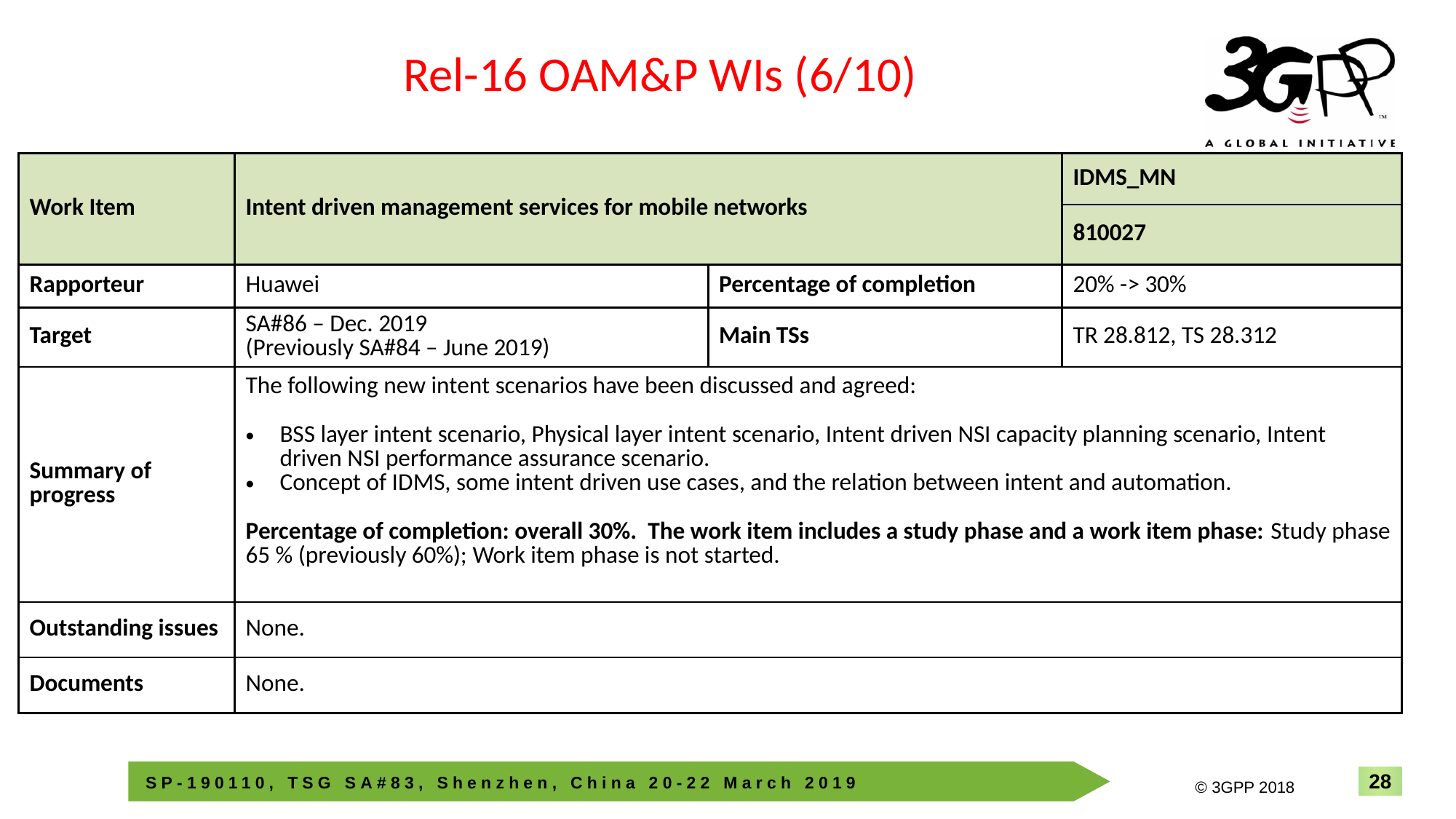

Rel-16 OAM&P WIs (6/10)
| Work Item | Intent driven management services for mobile networks |  | IDMS\_MN |
| --- | --- | --- | --- |
|  |  |  | 810027 |
| Rapporteur | Huawei | Percentage of completion | 20% -> 30% |
| Target | SA#86 – Dec. 2019 (Previously SA#84 – June 2019) | Main TSs | TR 28.812, TS 28.312 |
| Summary of progress | The following new intent scenarios have been discussed and agreed: BSS layer intent scenario, Physical layer intent scenario, Intent driven NSI capacity planning scenario, Intent driven NSI performance assurance scenario. Concept of IDMS, some intent driven use cases, and the relation between intent and automation. Percentage of completion: overall 30%. The work item includes a study phase and a work item phase: Study phase 65 % (previously 60%); Work item phase is not started. |  |  |
| Outstanding issues | None. |  |  |
| Documents | None. |  |  |